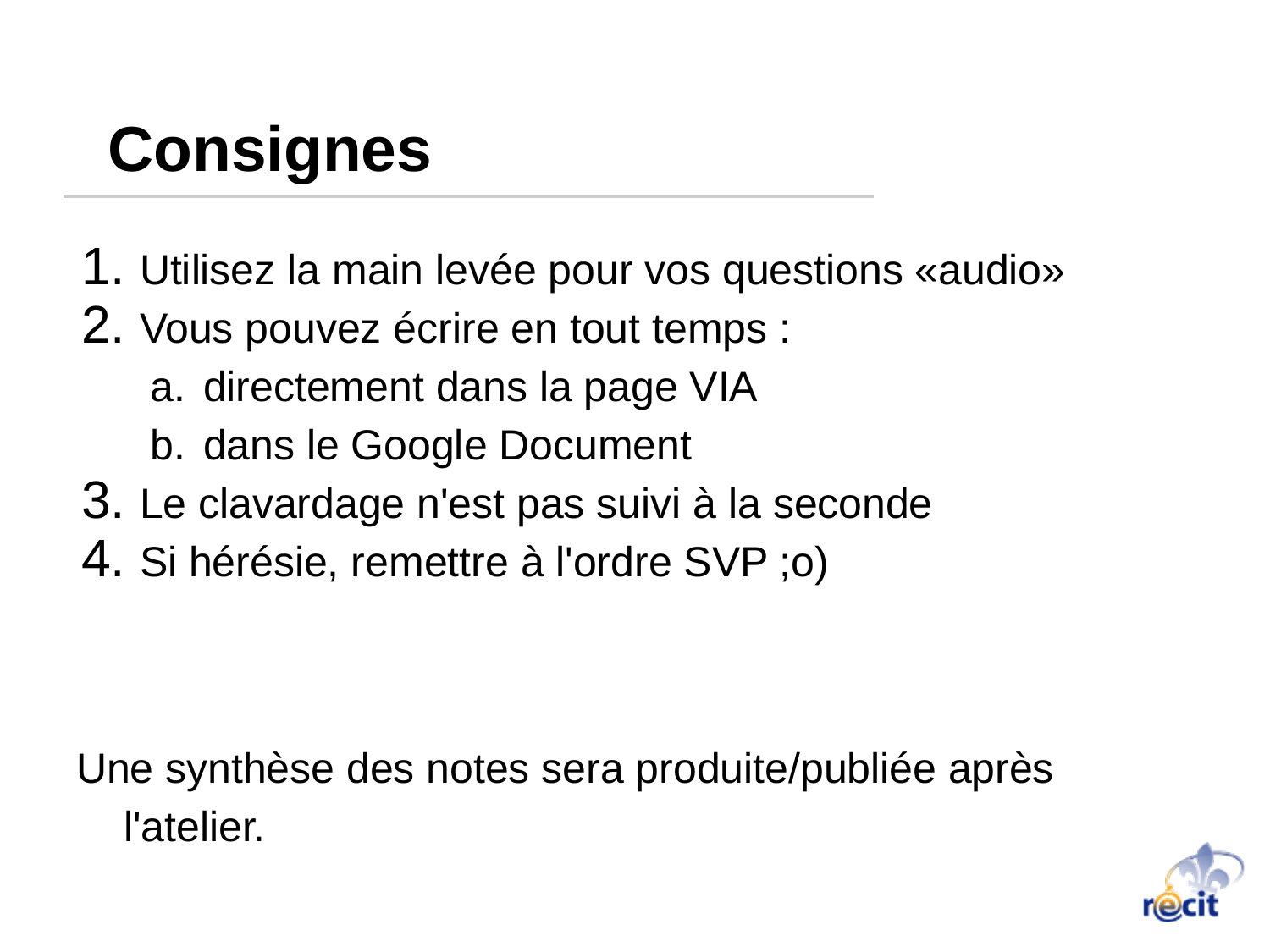

# Consignes
Utilisez la main levée pour vos questions «audio»
Vous pouvez écrire en tout temps :
directement dans la page VIA
dans le Google Document
Le clavardage n'est pas suivi à la seconde
Si hérésie, remettre à l'ordre SVP ;o)

Une synthèse des notes sera produite/publiée après l'atelier.